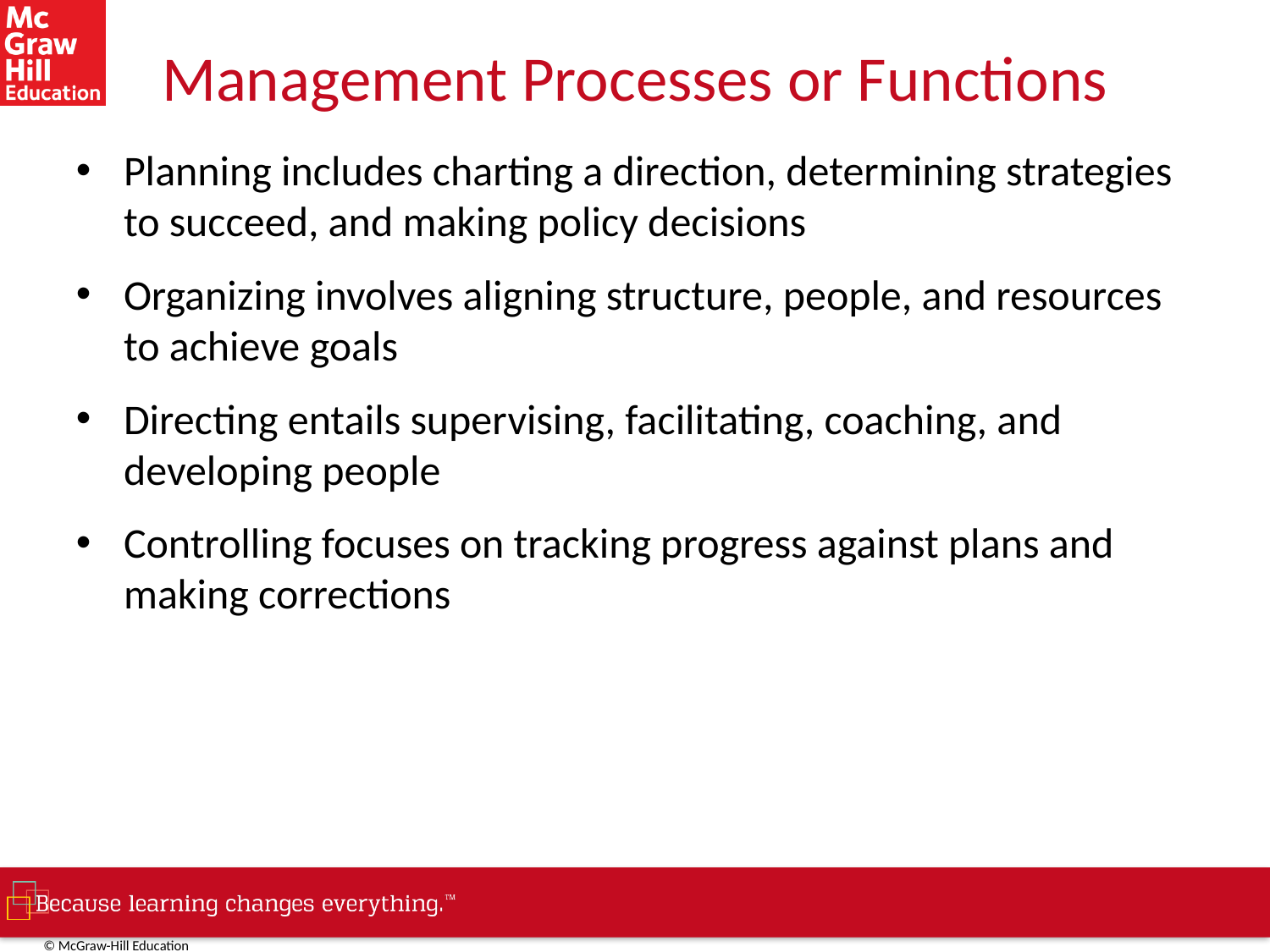

# Management Processes or Functions
Planning includes charting a direction, determining strategies to succeed, and making policy decisions
Organizing involves aligning structure, people, and resources to achieve goals
Directing entails supervising, facilitating, coaching, and developing people
Controlling focuses on tracking progress against plans and making corrections